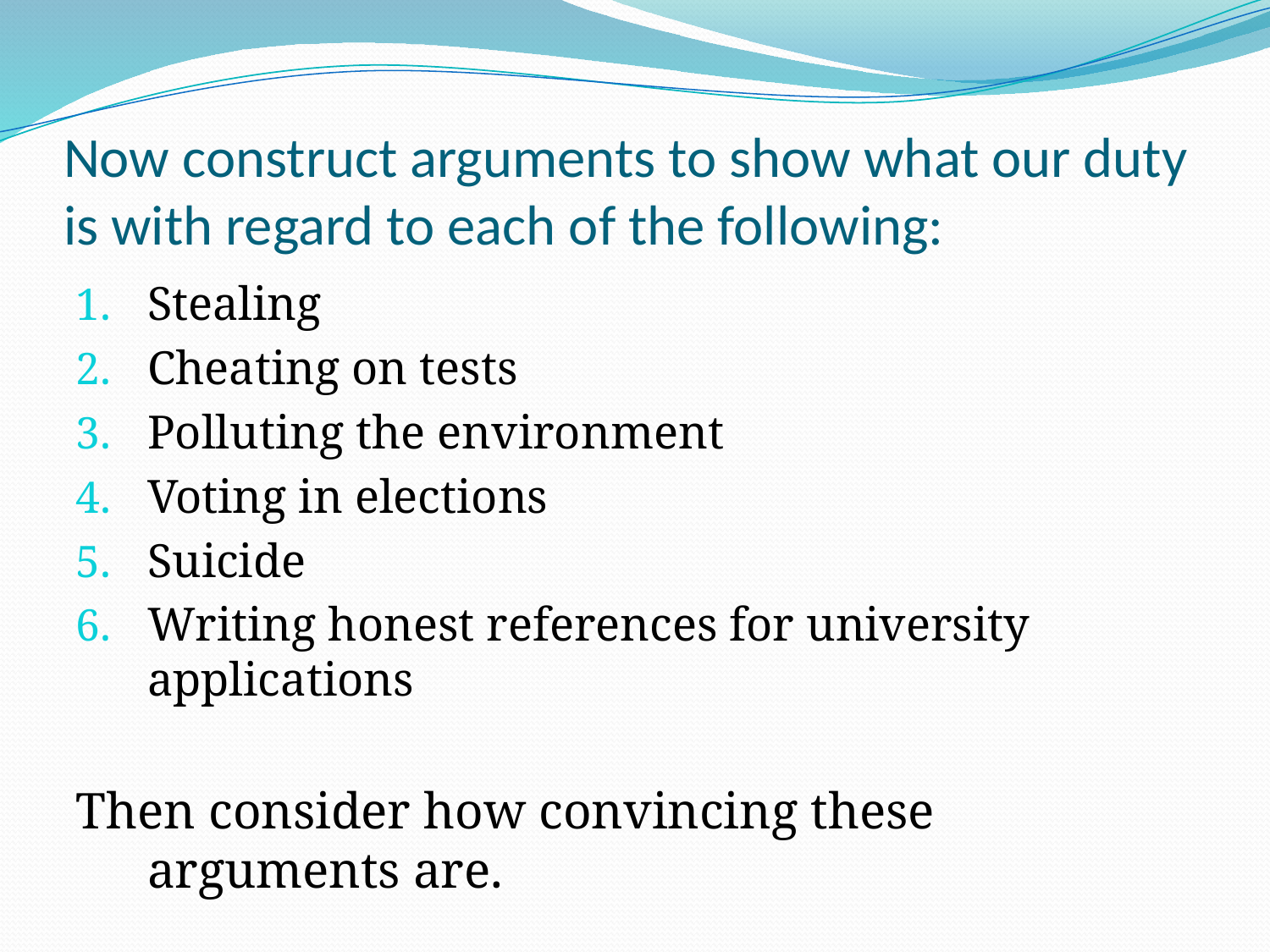

# Now construct arguments to show what our duty is with regard to each of the following:
Stealing
Cheating on tests
Polluting the environment
Voting in elections
Suicide
Writing honest references for university applications

Then consider how convincing these arguments are.